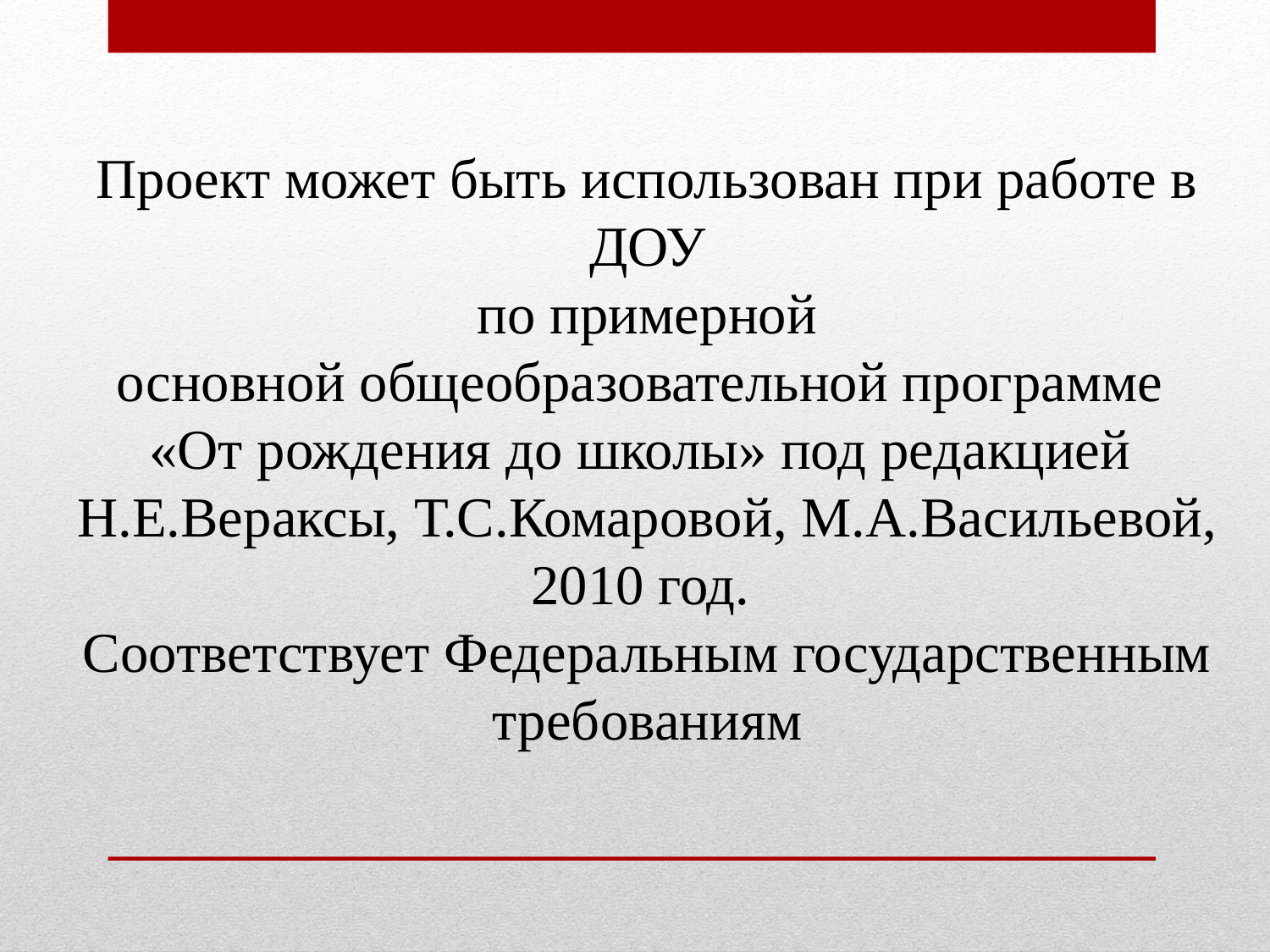

Проект может быть использован при работе в
ДОУ
 по примерной
основной общеобразовательной программе
«От рождения до школы» под редакцией
Н.Е.Вераксы, Т.С.Комаровой, М.А.Васильевой, 2010 год.
Соответствует Федеральным государственным требованиям